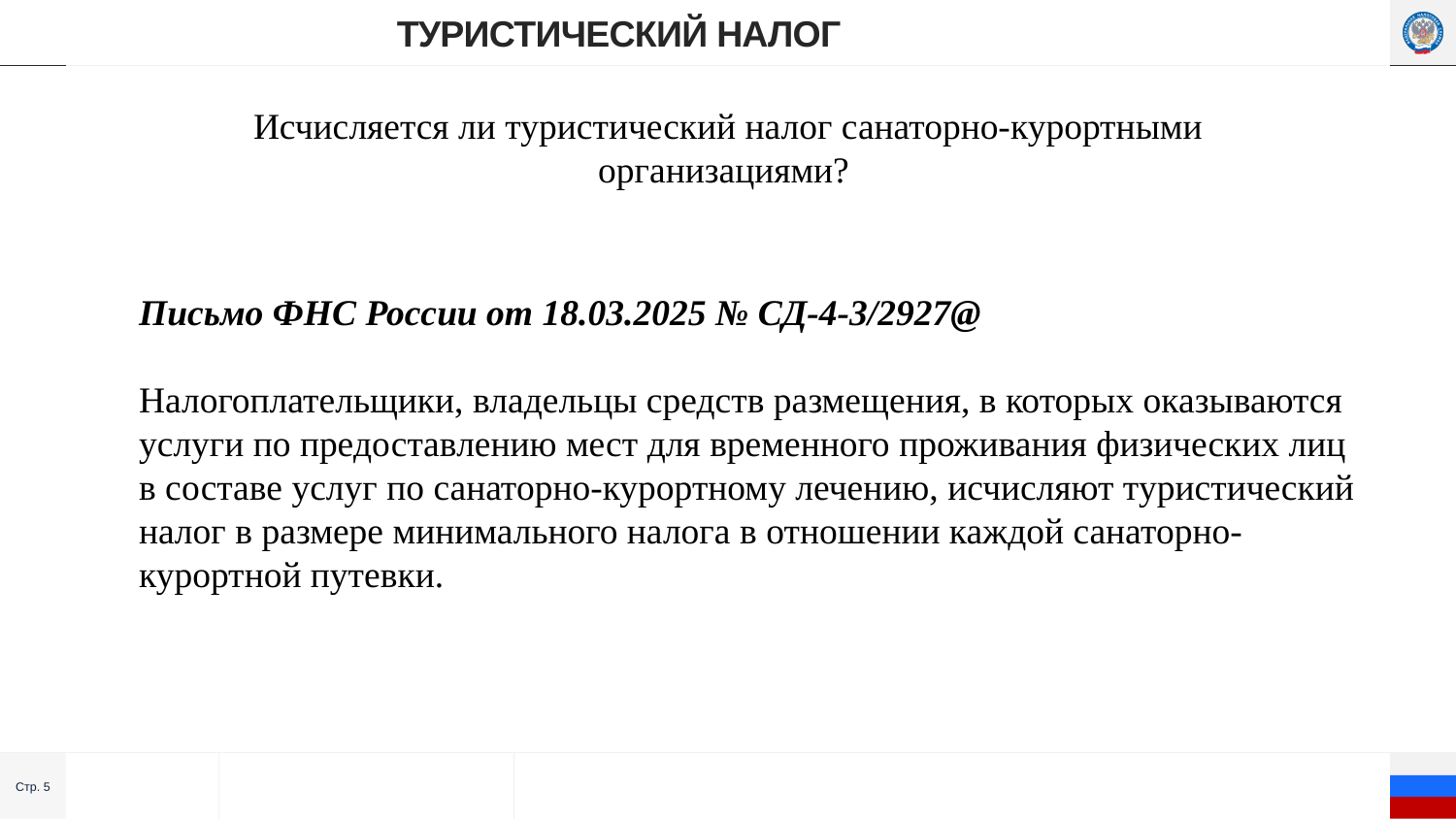

# Туристический налог
Исчисляется ли туристический налог санаторно-курортными организациями?
Письмо ФНС России от 18.03.2025 № СД-4-3/2927@

Налогоплательщики, владельцы средств размещения, в которых оказываются услуги по предоставлению мест для временного проживания физических лиц в составе услуг по санаторно-курортному лечению, исчисляют туристический налог в размере минимального налога в отношении каждой санаторно-курортной путевки.